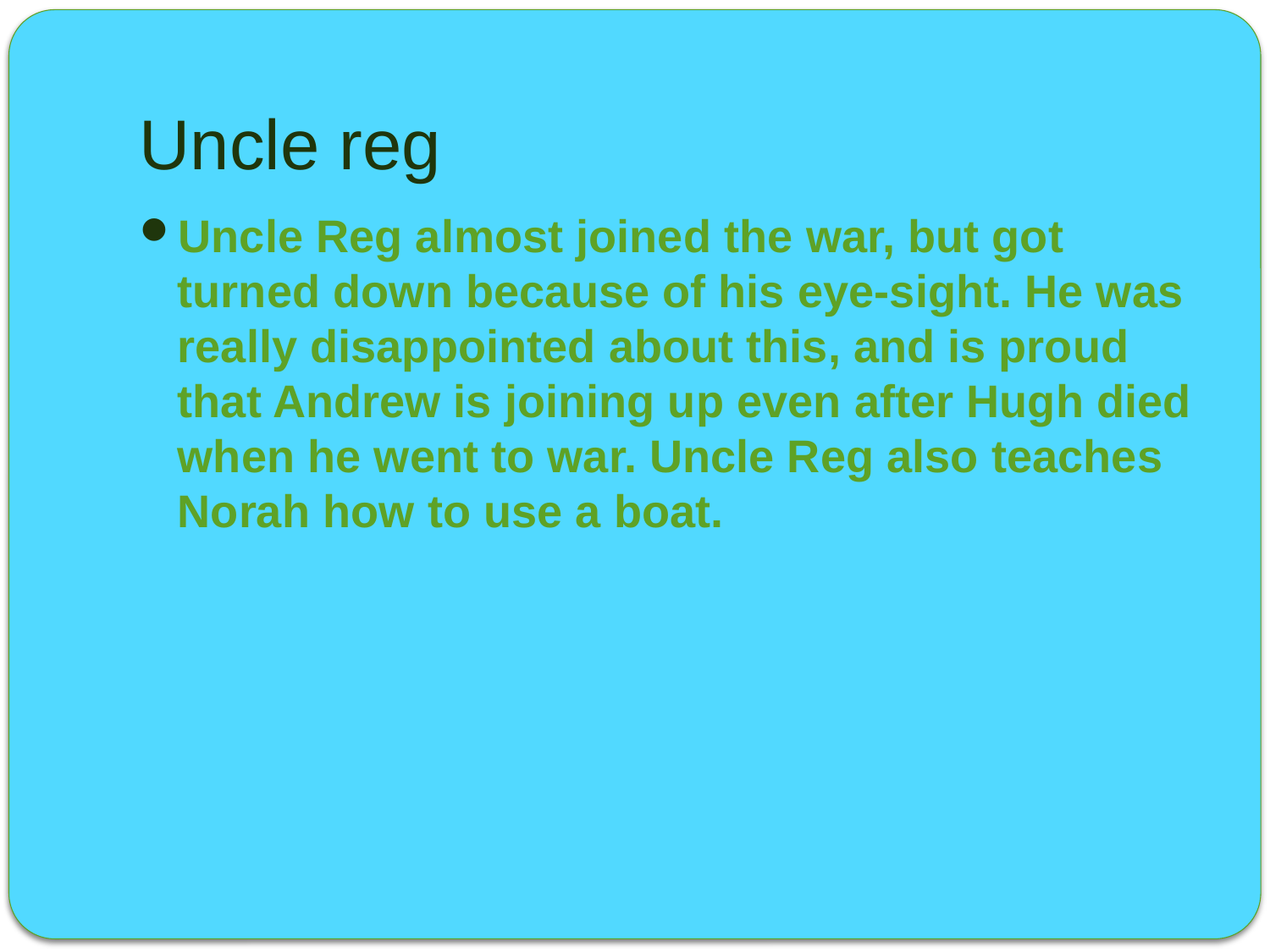

# Uncle reg
Uncle Reg almost joined the war, but got turned down because of his eye-sight. He was really disappointed about this, and is proud that Andrew is joining up even after Hugh died when he went to war. Uncle Reg also teaches Norah how to use a boat.